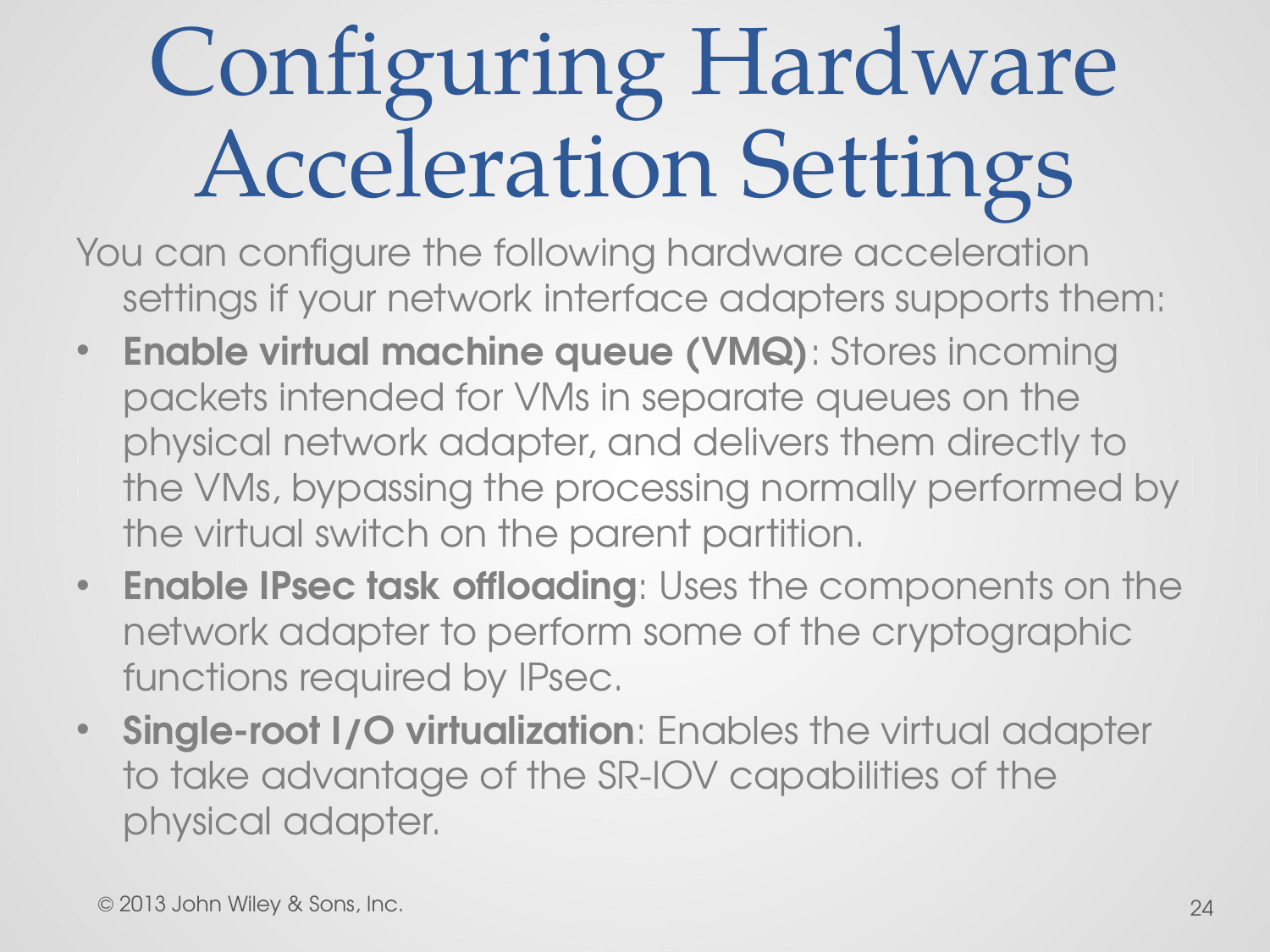

# Configuring Hardware Acceleration Settings
You can configure the following hardware acceleration settings if your network interface adapters supports them:
Enable virtual machine queue (VMQ): Stores incoming packets intended for VMs in separate queues on the physical network adapter, and delivers them directly to the VMs, bypassing the processing normally performed by the virtual switch on the parent partition.
Enable IPsec task offloading: Uses the components on the network adapter to perform some of the cryptographic functions required by IPsec.
Single-root I/O virtualization: Enables the virtual adapter to take advantage of the SR-IOV capabilities of the physical adapter.

© 2013 John Wiley & Sons, Inc.
24